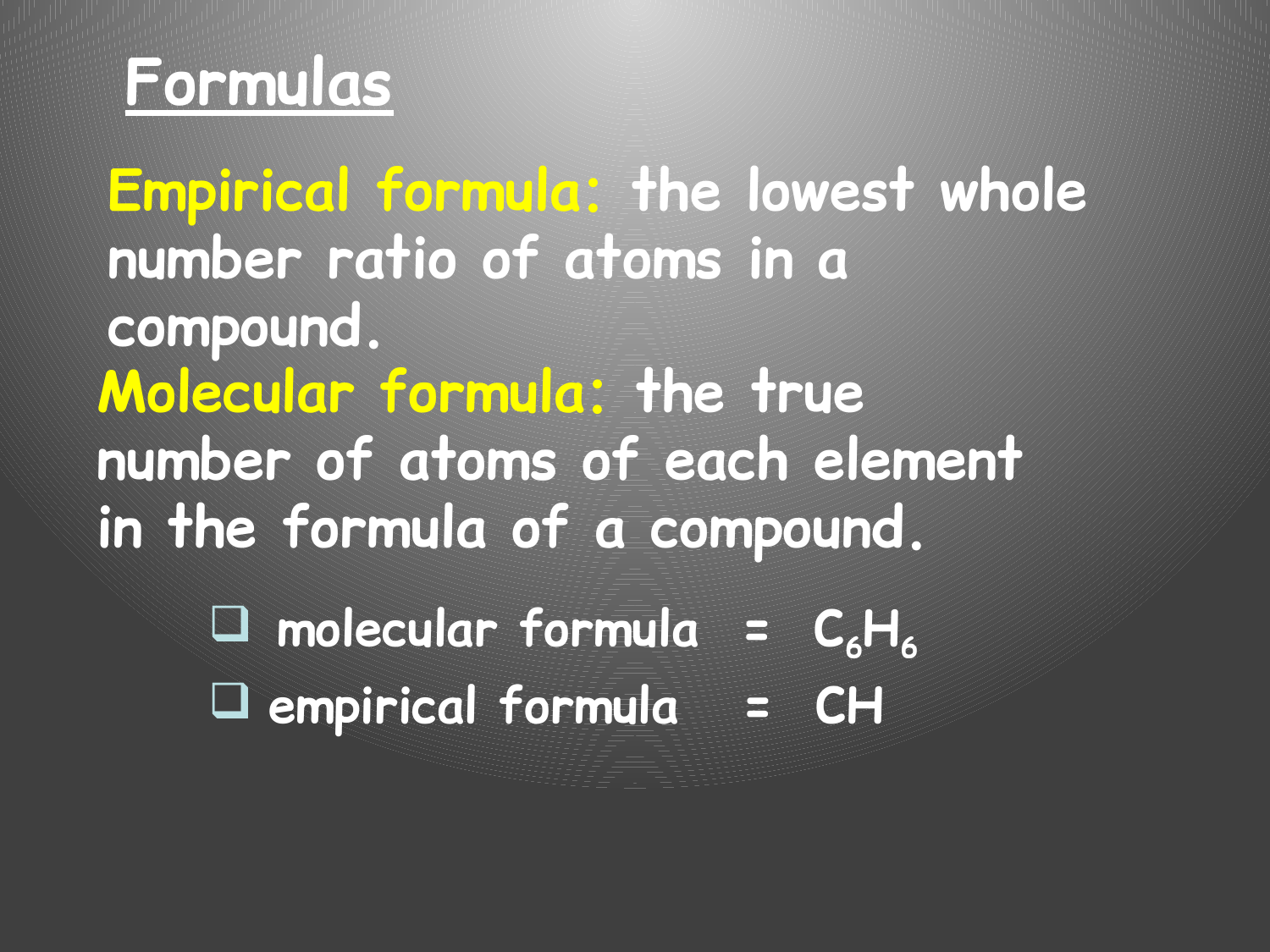

Formulas
Empirical formula: the lowest whole number ratio of atoms in a compound.
Molecular formula: the true number of atoms of each element in the formula of a compound.

 molecular formula  =  C6H6
 empirical formula   =  CH